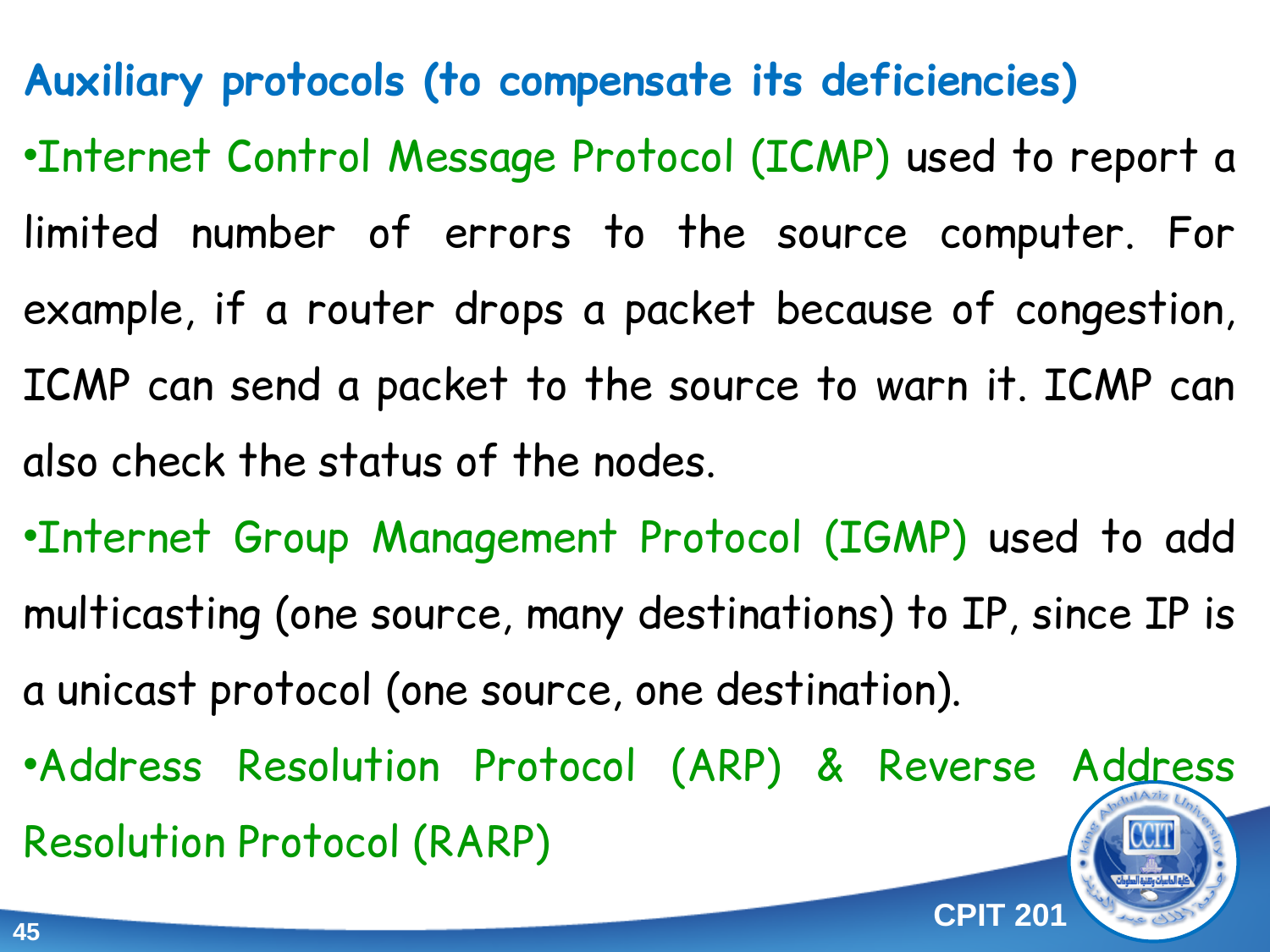

Auxiliary protocols (to compensate its deficiencies)
Internet Control Message Protocol (ICMP) used to report a limited number of errors to the source computer. For example, if a router drops a packet because of congestion, ICMP can send a packet to the source to warn it. ICMP can also check the status of the nodes.
Internet Group Management Protocol (IGMP) used to add multicasting (one source, many destinations) to IP, since IP is a unicast protocol (one source, one destination).
Address Resolution Protocol (ARP) & Reverse Address Resolution Protocol (RARP)

45